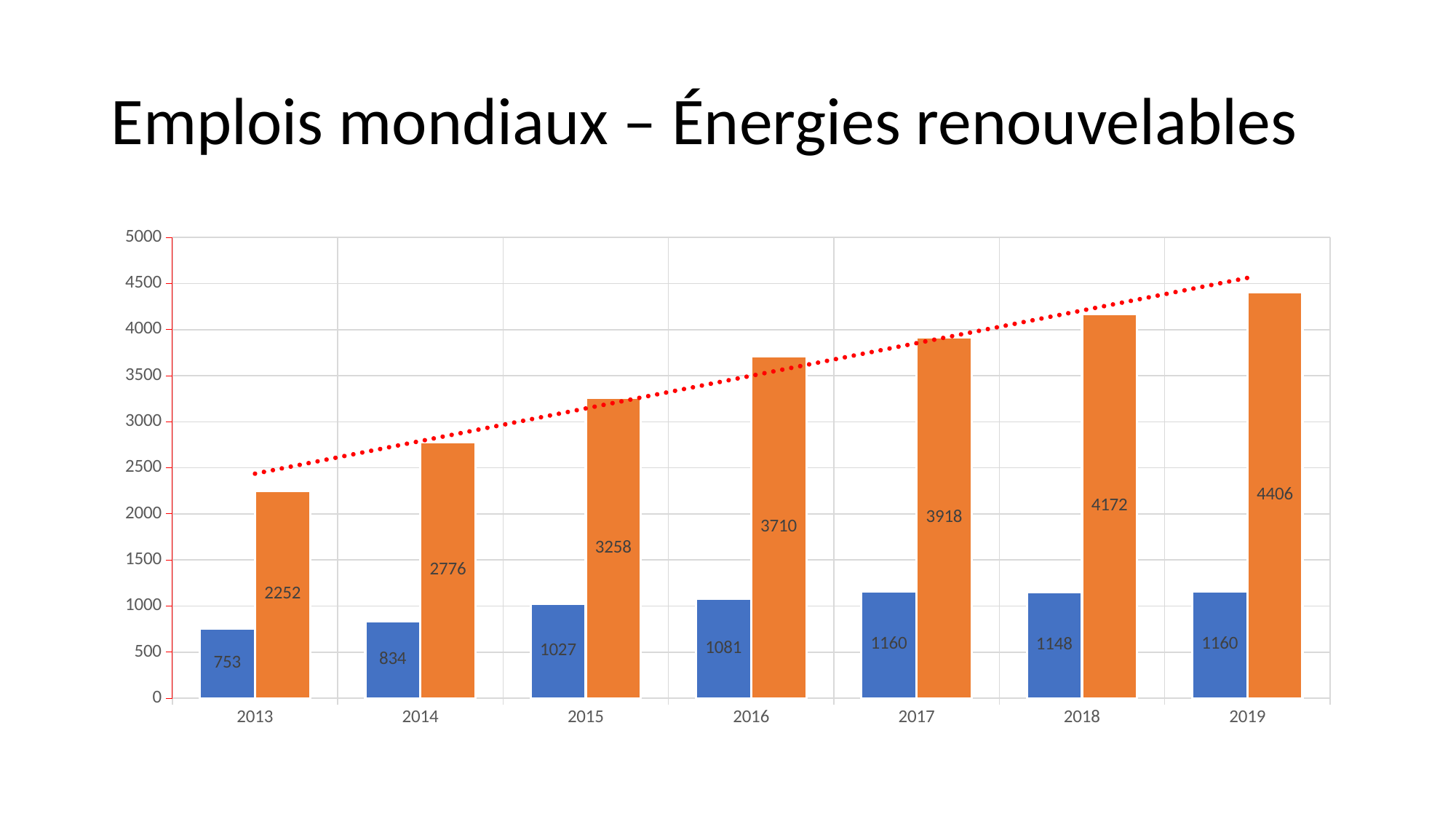

# Emplois mondiaux – Énergies renouvelables

### Chart

| Category | Éolien | Solaire |
|---|---|---|
| 2013 | 753.0 | 2252.0 |
| 2014 | 834.0 | 2776.0 |
| 2015 | 1027.0 | 3258.0 |
| 2016 | 1081.0 | 3710.0 |
| 2017 | 1160.0 | 3918.0 |
| 2018 | 1148.0 | 4172.0 |
| 2019 | 1160.0 | 4406.0 |